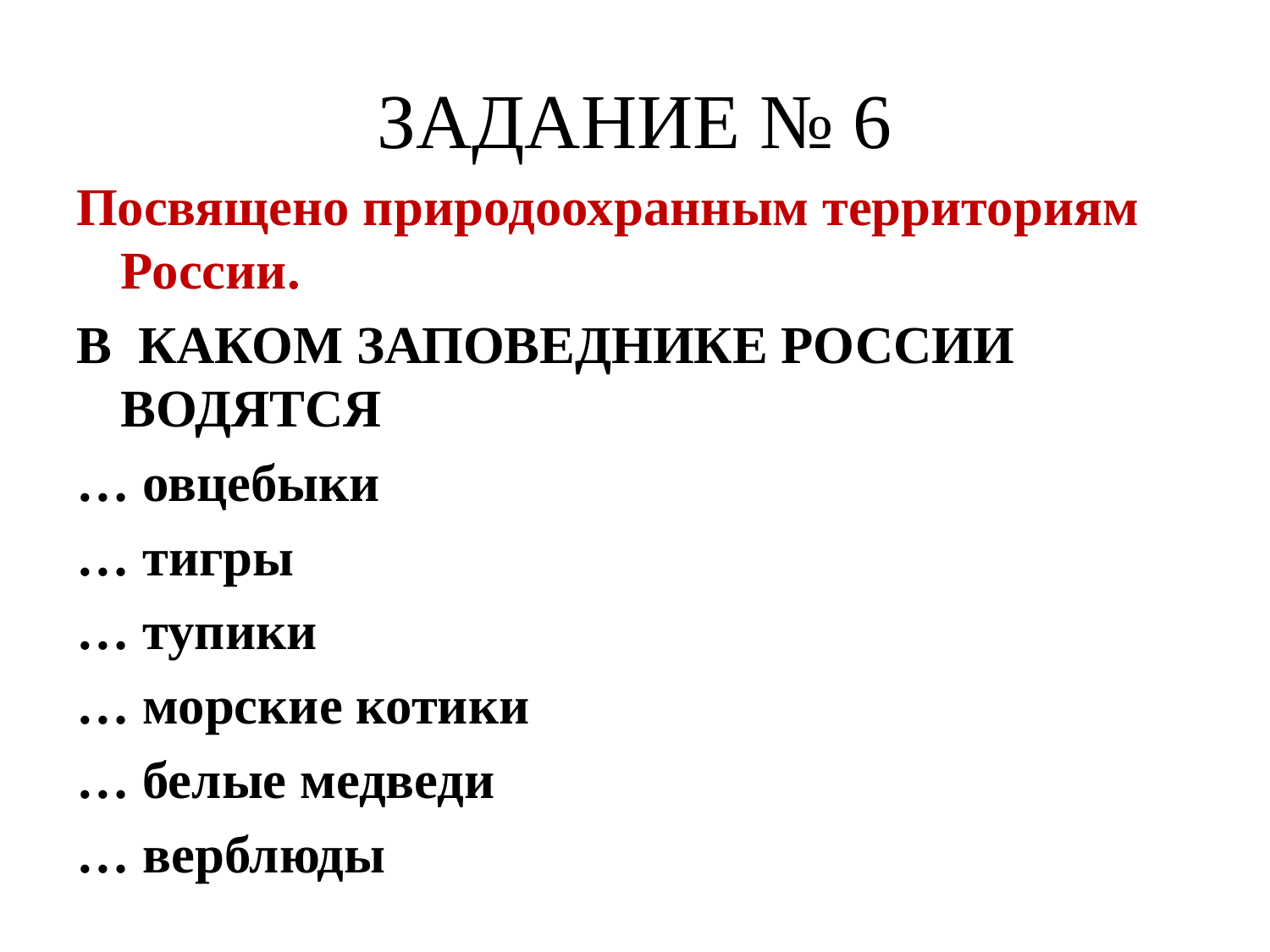

# ЗАДАНИЕ № 6
Посвящено природоохранным территориям России.
В  КАКОМ ЗАПОВЕДНИКЕ РОССИИ ВОДЯТСЯ
… овцебыки
… тигры
… тупики
… морские котики
… белые медведи
… верблюды